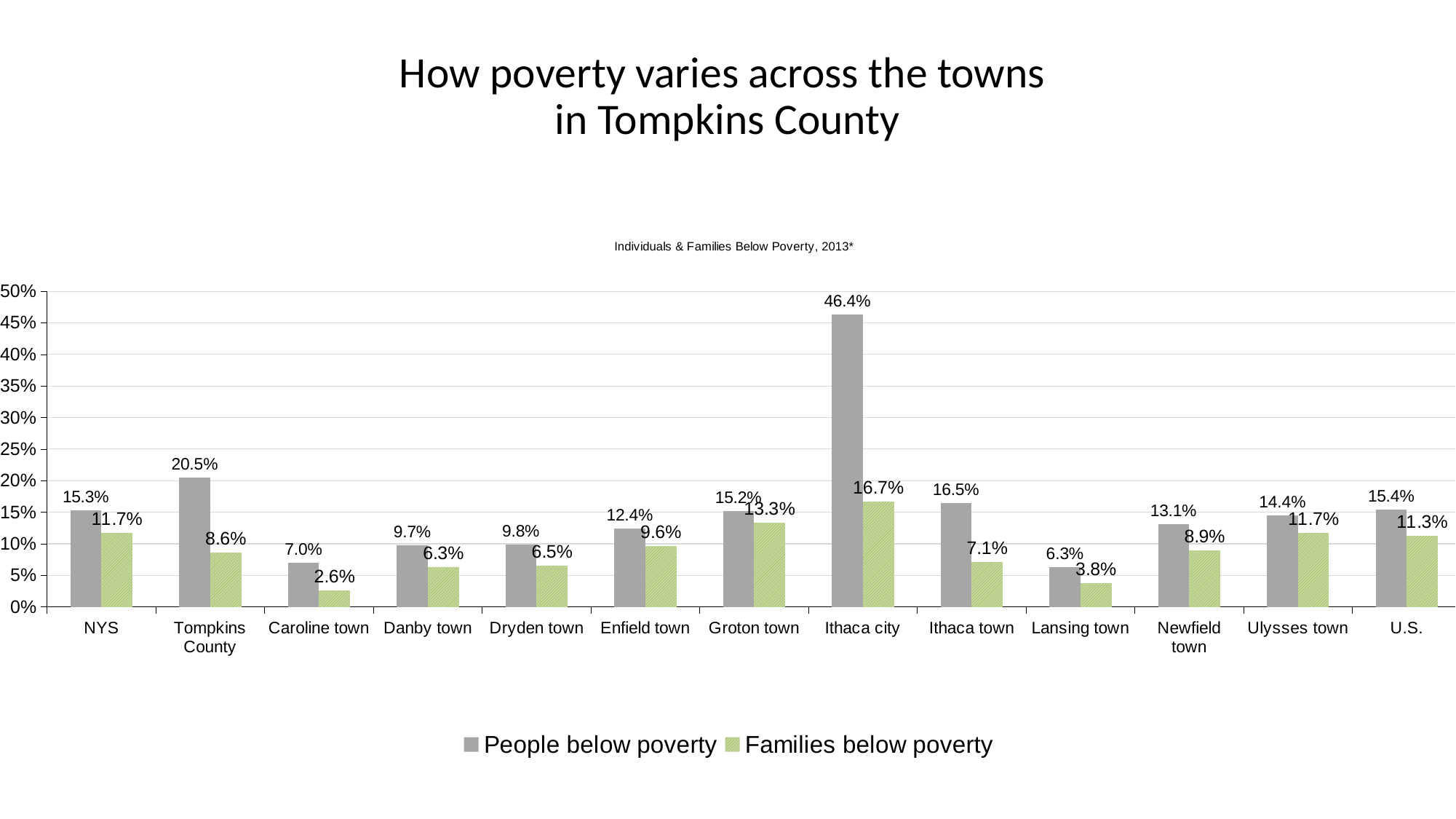

# How poverty varies across the towns in Tompkins County

### Chart:

| Category | People below poverty | Families below poverty |
|---|---|---|
| NYS | 0.15303960999531918 | 0.11731412433593694 |
| Tompkins County | 0.20502129769444005 | 0.0855911635048789 |
| Caroline town | 0.0698743487588109 | 0.025668449197860963 |
| Danby town | 0.09736608464042616 | 0.0634441087613293 |
| Dryden town | 0.09841336408750961 | 0.0654180954893168 |
| Enfield town | 0.12358597285067874 | 0.09631147540983606 |
| Groton town | 0.152130157665213 | 0.13292307692307692 |
| Ithaca city | 0.46366813009586955 | 0.1667291120269764 |
| Ithaca town | 0.16455442902881537 | 0.07083452824777746 |
| Lansing town | 0.06277412280701754 | 0.03762376237623762 |
| Newfield town | 0.13092904743237946 | 0.08904109589041095 |
| Ulysses town | 0.14447821681864234 | 0.1168736303871439 |
| U.S. | 0.1536537719871229 | 0.11292856212309445 |